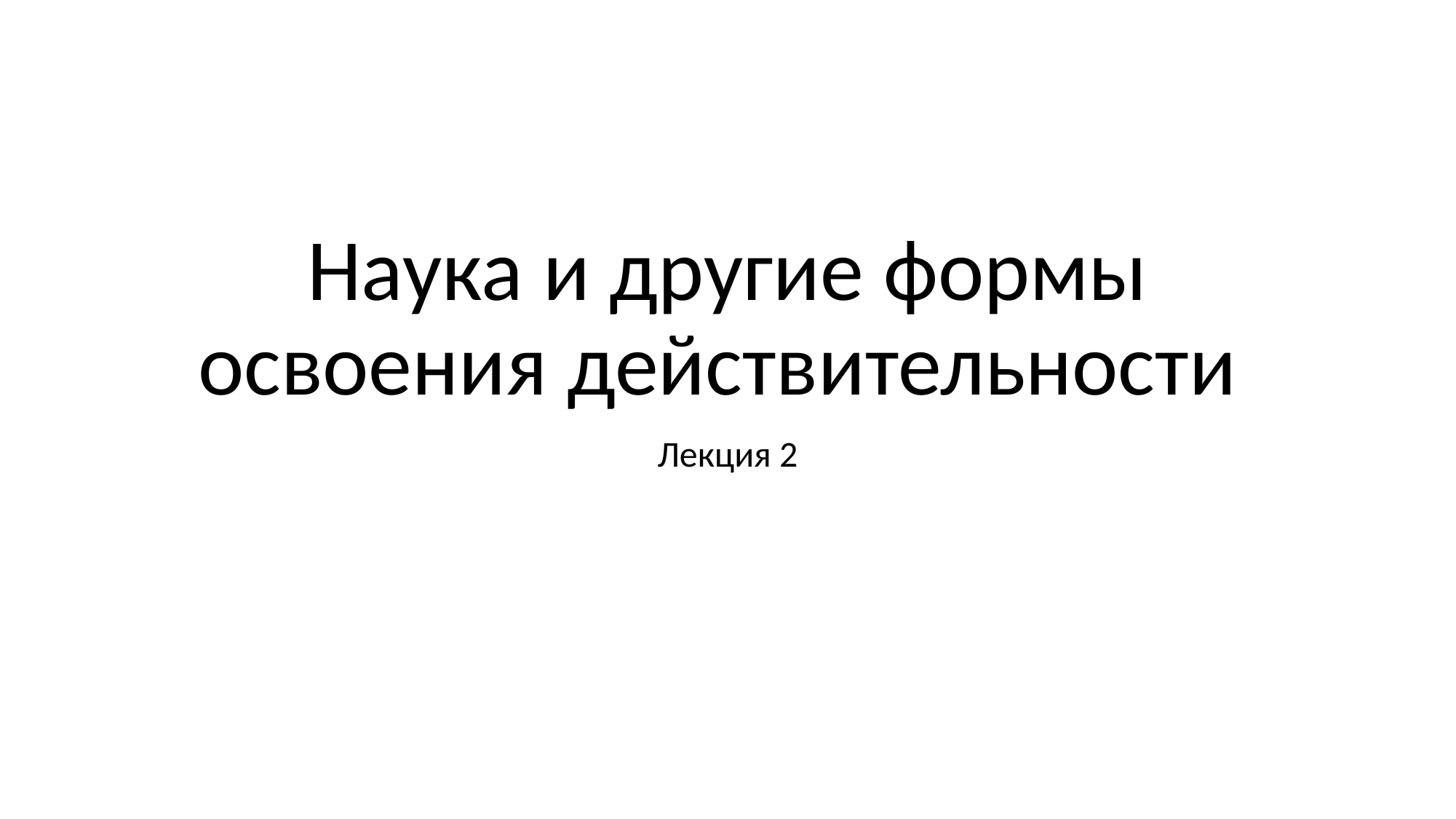

# Наука и другие формы освоения действительности
Лекция 2